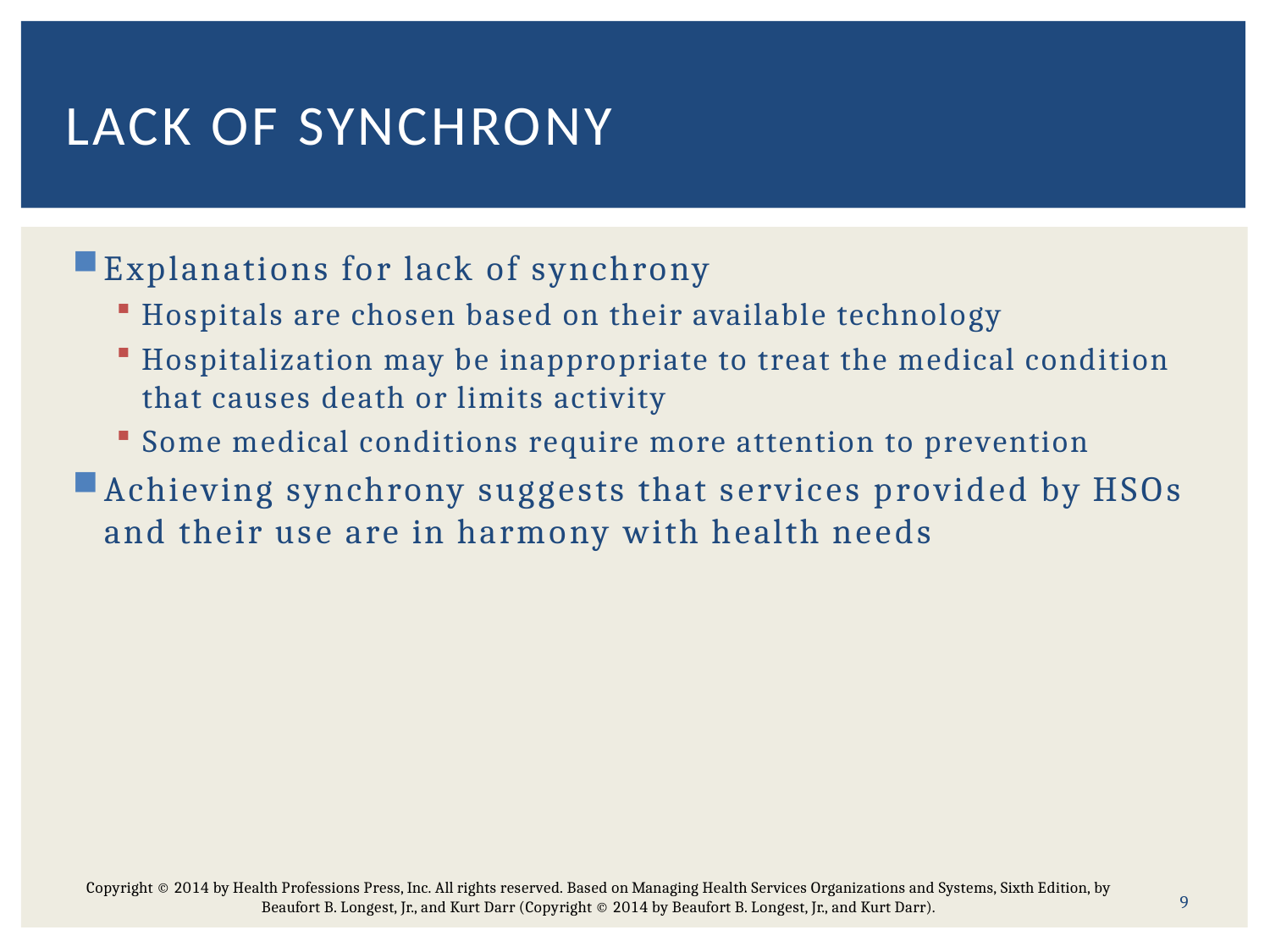

# Lack of Synchrony
Explanations for lack of synchrony
Hospitals are chosen based on their available technology
Hospitalization may be inappropriate to treat the medical condition that causes death or limits activity
Some medical conditions require more attention to prevention
Achieving synchrony suggests that services provided by HSOs and their use are in harmony with health needs

Copyright © 2014 by Health Professions Press, Inc. All rights reserved. Based on Managing Health Services Organizations and Systems, Sixth Edition, by Beaufort B. Longest, Jr., and Kurt Darr (Copyright © 2014 by Beaufort B. Longest, Jr., and Kurt Darr).
9